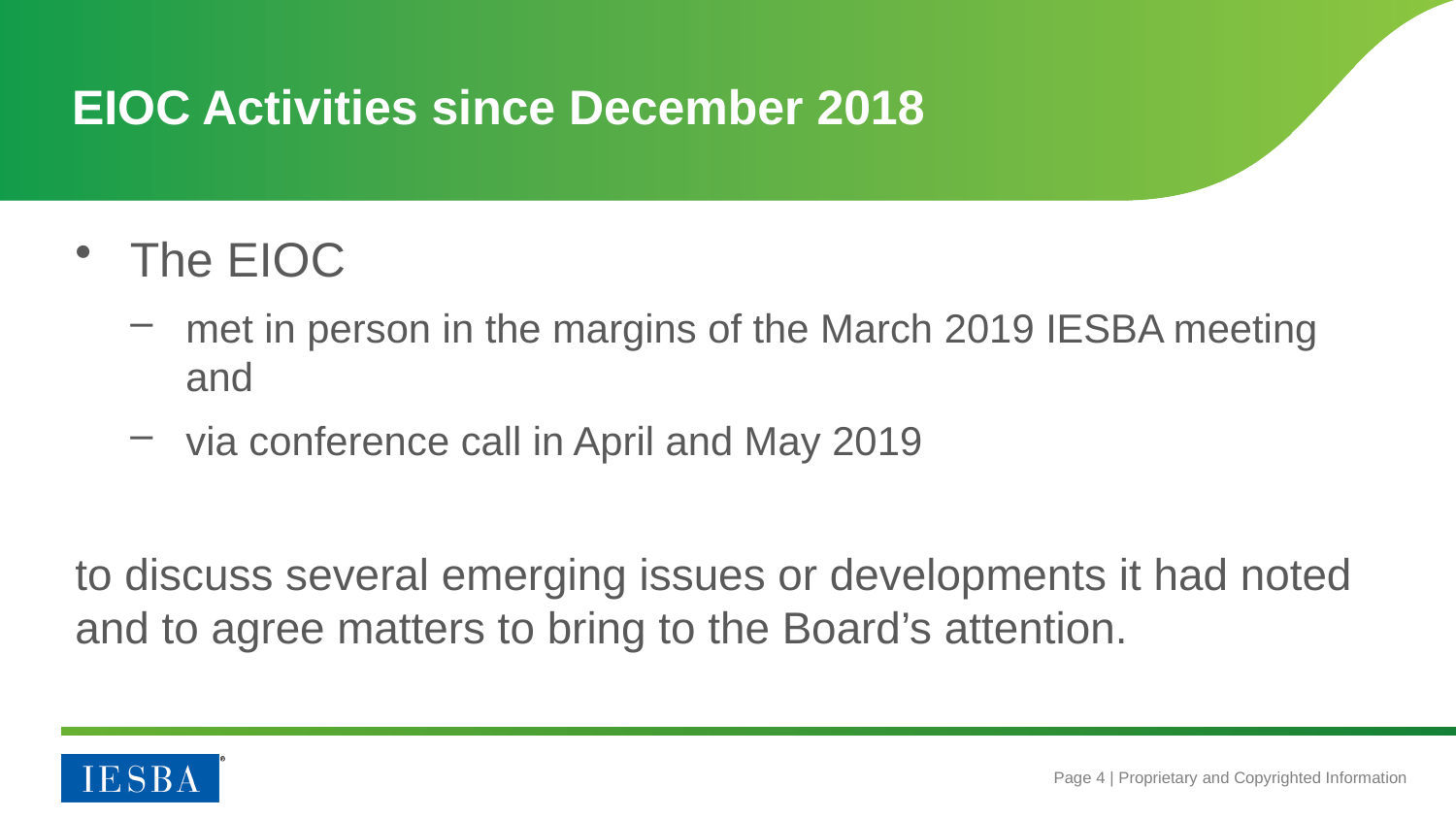

# EIOC Activities since December 2018
The EIOC
met in person in the margins of the March 2019 IESBA meeting and
via conference call in April and May 2019

to discuss several emerging issues or developments it had noted and to agree matters to bring to the Board’s attention.